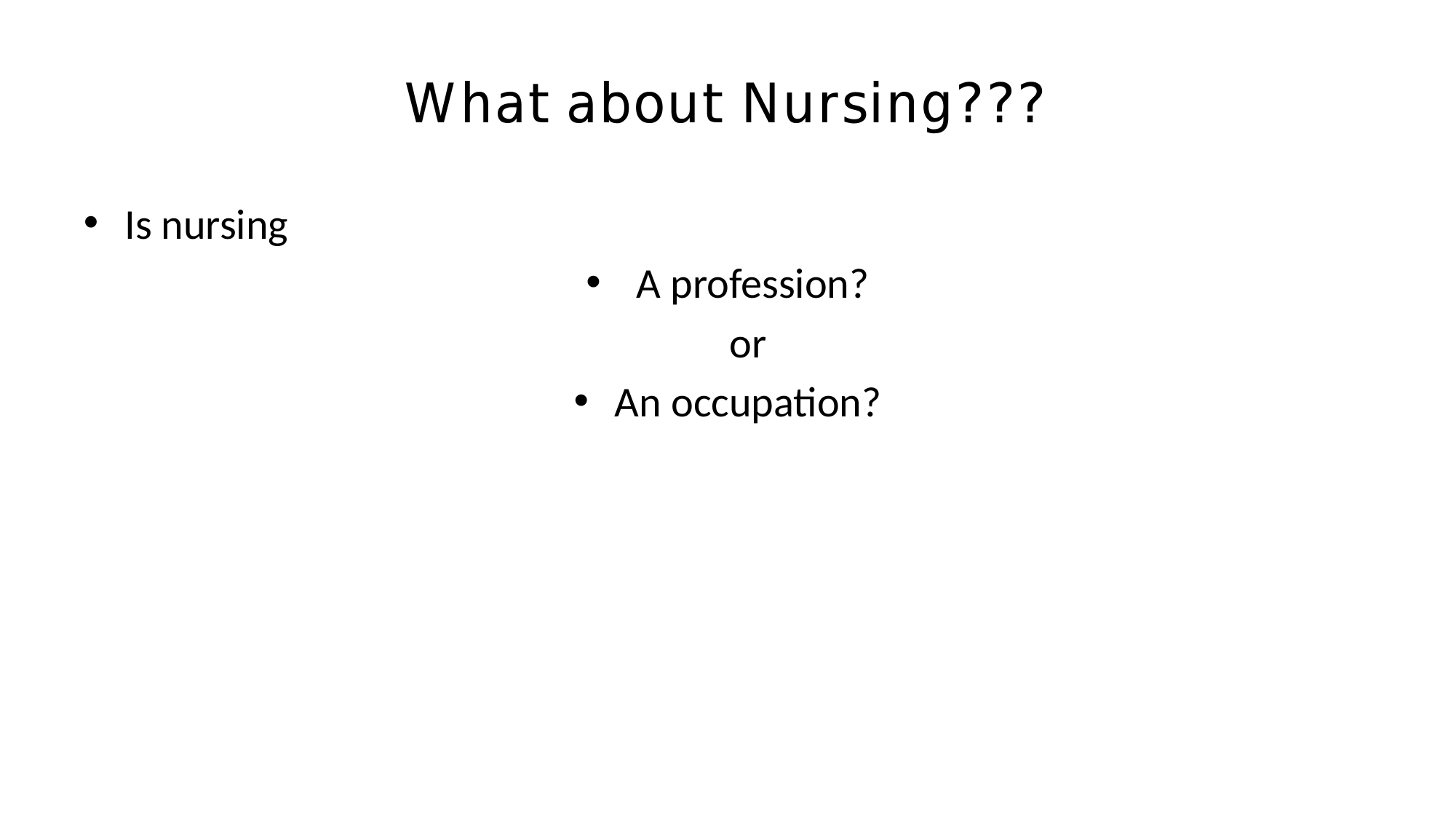

# What about Nursing???
Is nursing
 A profession?
	or
An occupation?